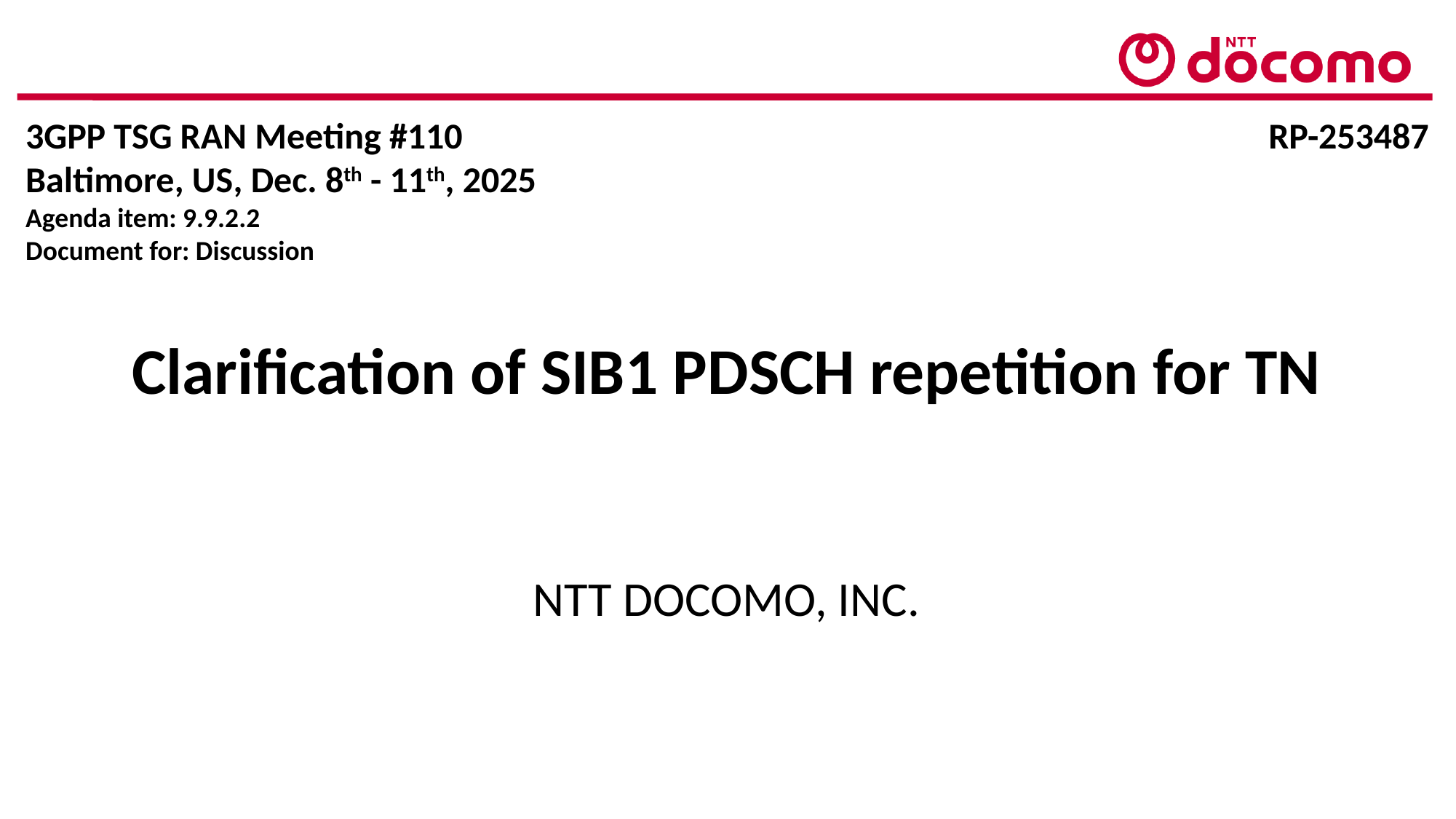

3GPP TSG RAN Meeting #110
Baltimore, US, Dec. 8th - 11th, 2025
Agenda item: 9.9.2.2
Document for: Discussion
RP-253487
# Clarification of SIB1 PDSCH repetition for TN
NTT DOCOMO, INC.